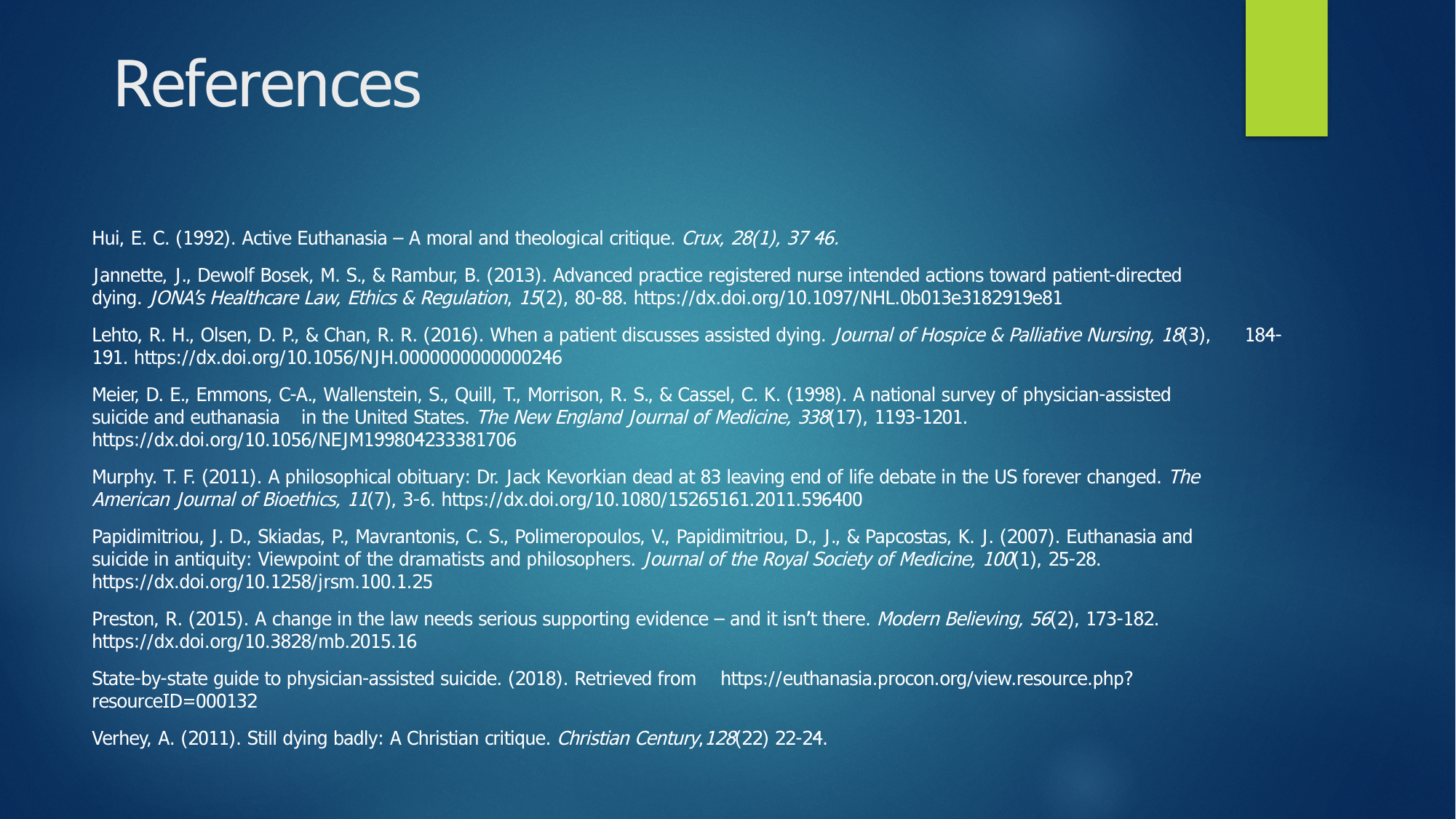

# References

Hui, E. C. (1992). Active Euthanasia – A moral and theological critique. Crux, 28(1), 37 46.
Jannette, J., Dewolf Bosek, M. S., & Rambur, B. (2013). Advanced practice registered nurse intended actions toward patient-directed 	dying. JONA’s Healthcare Law, Ethics & Regulation, 15(2), 80-88. https://dx.doi.org/10.1097/NHL.0b013e3182919e81
Lehto, R. H., Olsen, D. P., & Chan, R. R. (2016). When a patient discusses assisted dying. Journal of Hospice & Palliative Nursing, 18(3), 	184-191. https://dx.doi.org/10.1056/NJH.0000000000000246
Meier, D. E., Emmons, C-A., Wallenstein, S., Quill, T., Morrison, R. S., & Cassel, C. K. (1998). A national survey of physician-assisted 	suicide and euthanasia 	in the United States. The New England Journal of Medicine, 338(17), 1193-1201. 	https://dx.doi.org/10.1056/NEJM199804233381706
Murphy. T. F. (2011). A philosophical obituary: Dr. Jack Kevorkian dead at 83 leaving end of life debate in the US forever changed. The 	American Journal of Bioethics, 11(7), 3-6. https://dx.doi.org/10.1080/15265161.2011.596400
Papidimitriou, J. D., Skiadas, P., Mavrantonis, C. S., Polimeropoulos, V., Papidimitriou, D., J., & Papcostas, K. J. (2007). Euthanasia and 	suicide in antiquity: Viewpoint of the dramatists and philosophers. Journal of the Royal Society of Medicine, 100(1), 25-28. 	https://dx.doi.org/10.1258/jrsm.100.1.25
Preston, R. (2015). A change in the law needs serious supporting evidence – and it isn’t there. Modern Believing, 56(2), 173-182. 	https://dx.doi.org/10.3828/mb.2015.16
State-by-state guide to physician-assisted suicide. (2018). Retrieved from 	https://euthanasia.procon.org/view.resource.php?resourceID=000132
Verhey, A. (2011). Still dying badly: A Christian critique. Christian Century,128(22) 22-24.